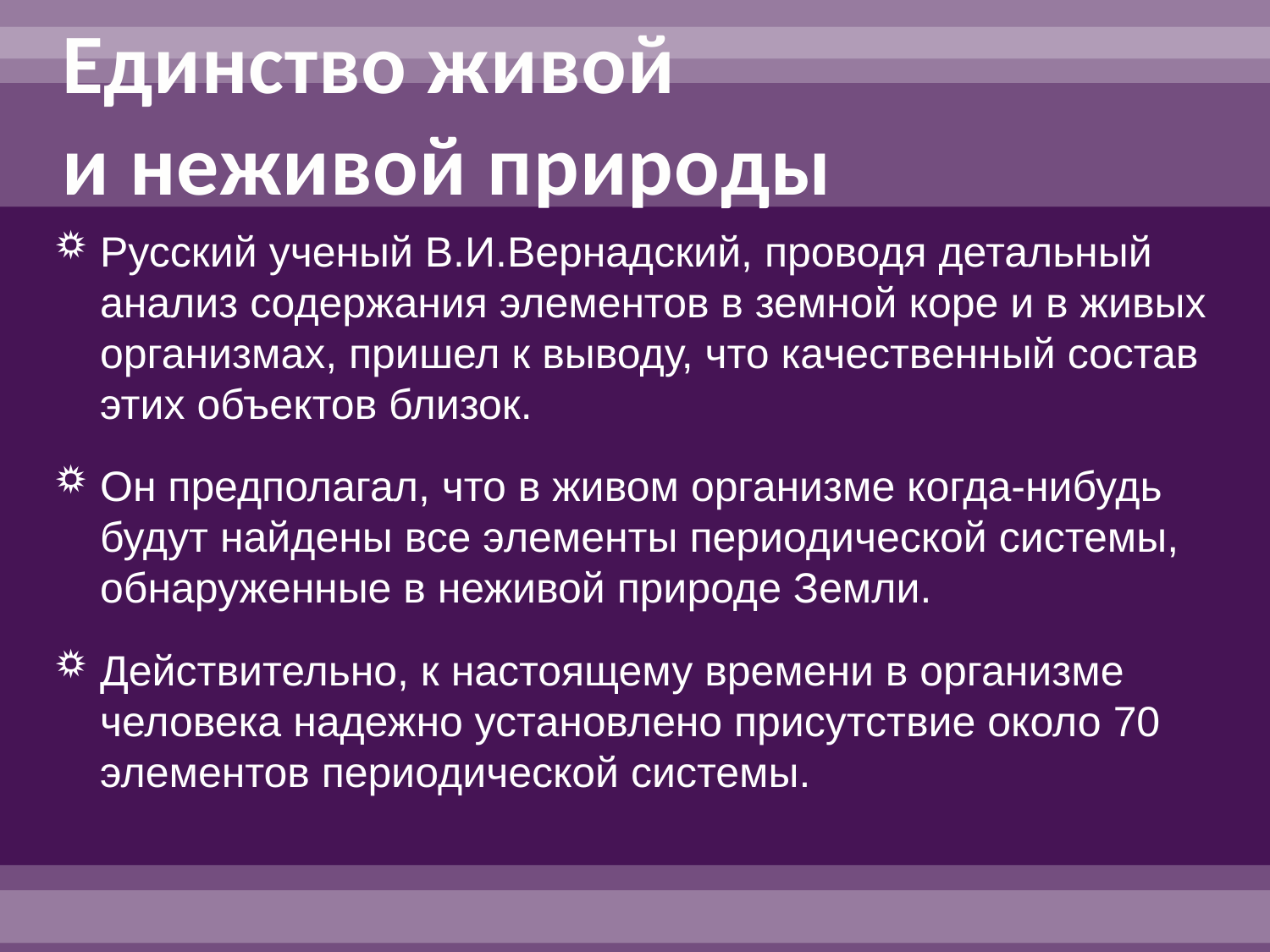

# Единство живой и неживой природы
Русский ученый В.И.Вернадский, проводя детальный анализ содержания элементов в земной коре и в живых организмах, пришел к выводу, что качественный состав этих объектов близок.
Он предполагал, что в живом организме когда-нибудь будут найдены все элементы периодической системы, обнаруженные в неживой природе Земли.
Действительно, к настоящему времени в организме человека надежно установлено присутствие около 70 элементов периодической системы.